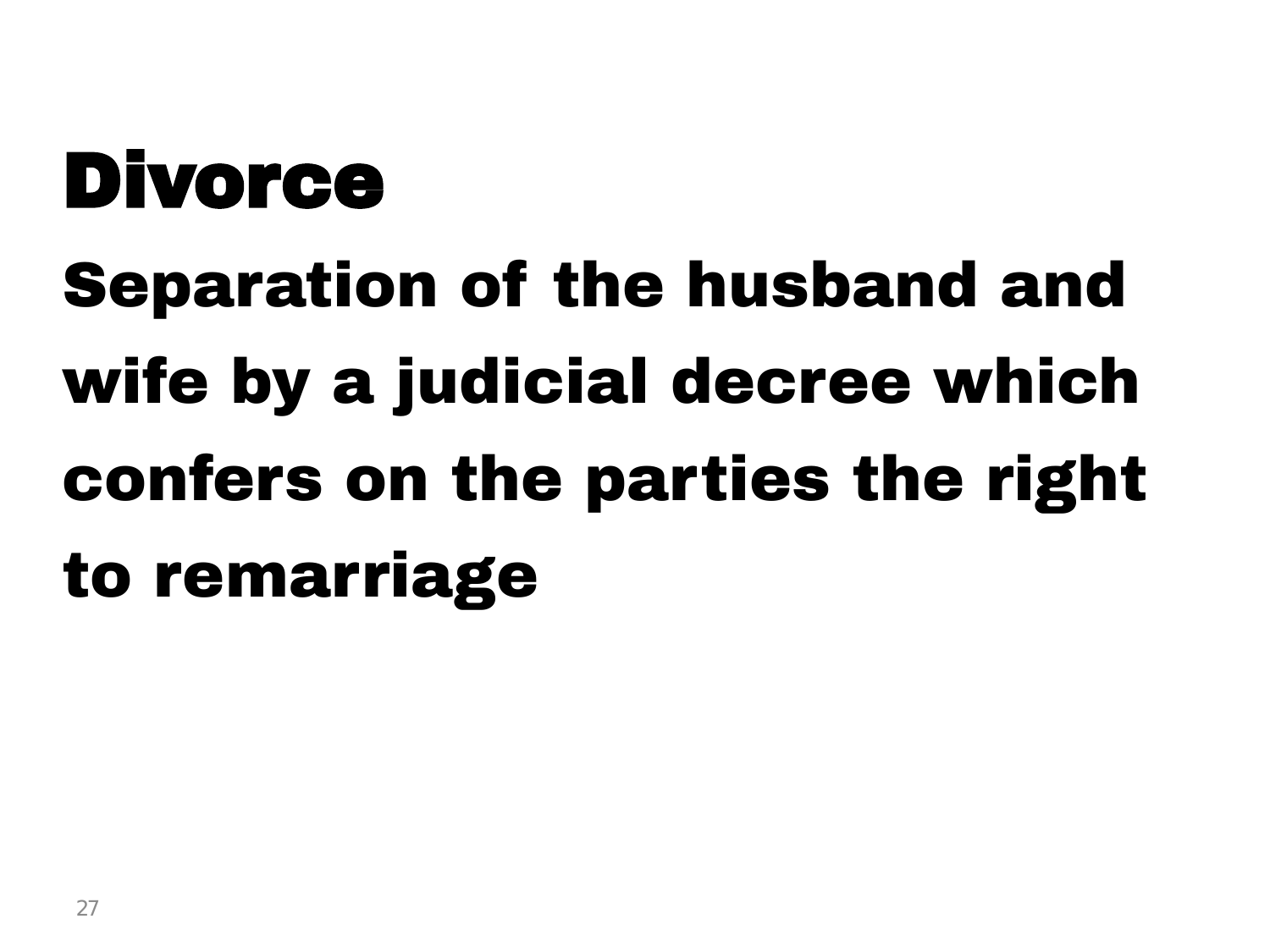

Divorce
Separation of the husband and wife by a judicial decree which confers on the parties the right to remarriage
27